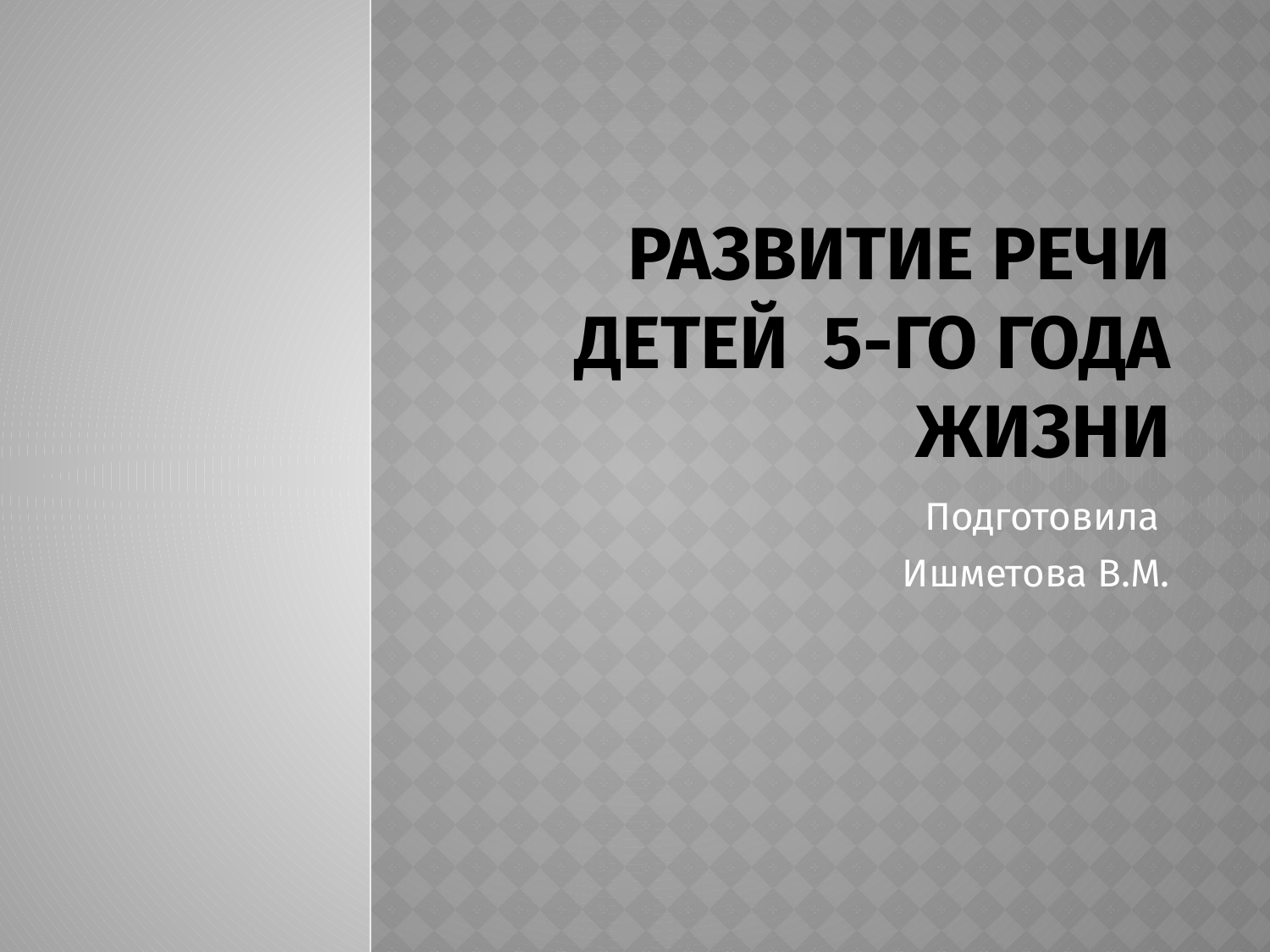

# Развитие речи детей  5-го года жизни
Подготовила
Ишметова В.М.